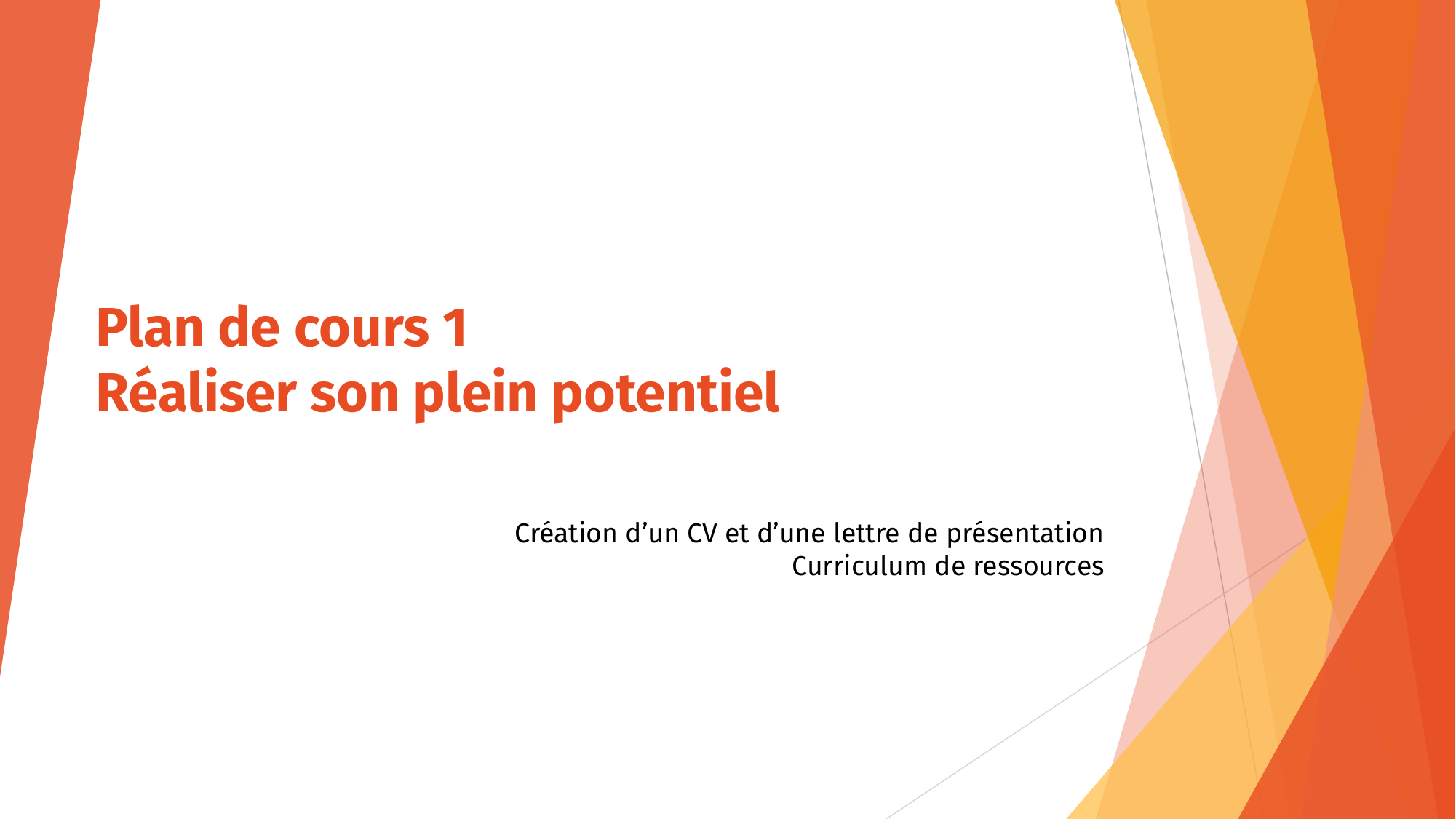

# Plan de cours 1 Réaliser son plein potentiel
Création d’un CV et d’une lettre de présentation Curriculum de ressources